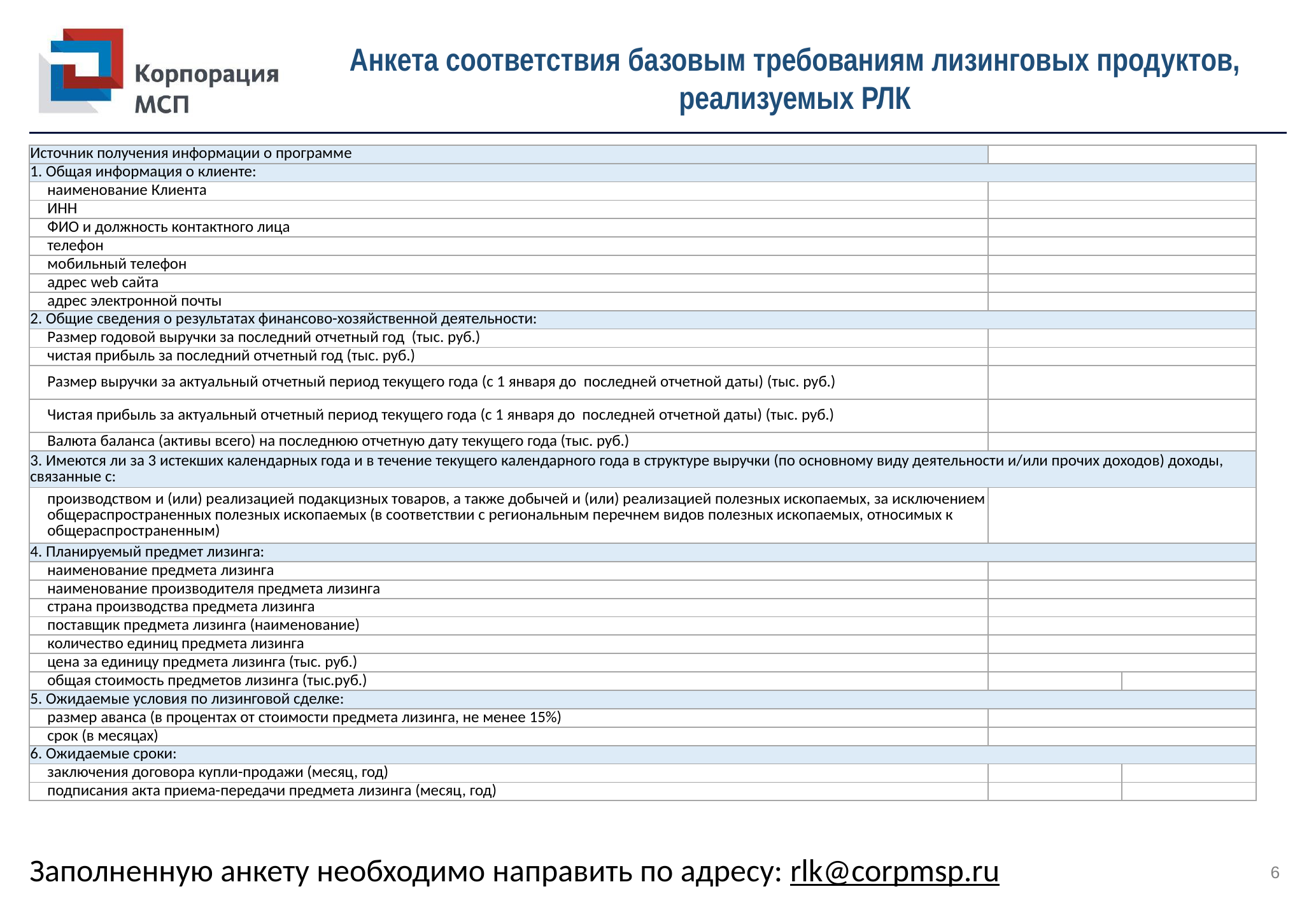

# Анкета соответствия базовым требованиям лизинговых продуктов, реализуемых РЛК
| Источник получения информации о программе |  |  |
| --- | --- | --- |
| 1. Общая информация о клиенте: |  |  |
| наименование Клиента |  |  |
| ИНН |  |  |
| ФИО и должность контактного лица |  |  |
| телефон |  |  |
| мобильный телефон |  |  |
| адрес web сайта |  |  |
| адрес электронной почты |  |  |
| 2. Общие сведения о результатах финансово-хозяйственной деятельности: |  |  |
| Размер годовой выручки за последний отчетный год (тыс. руб.) |  |  |
| чистая прибыль за последний отчетный год (тыс. руб.) |  |  |
| Размер выручки за актуальный отчетный период текущего года (с 1 января до последней отчетной даты) (тыс. руб.) |  |  |
| Чистая прибыль за актуальный отчетный период текущего года (с 1 января до последней отчетной даты) (тыс. руб.) |  |  |
| Валюта баланса (активы всего) на последнюю отчетную дату текущего года (тыс. руб.) |  |  |
| 3. Имеются ли за 3 истекших календарных года и в течение текущего календарного года в структуре выручки (по основному виду деятельности и/или прочих доходов) доходы, связанные с: |  |  |
| производством и (или) реализацией подакцизных товаров, а также добычей и (или) реализацией полезных ископаемых, за исключением общераспространенных полезных ископаемых (в соответствии с региональным перечнем видов полезных ископаемых, относимых к общераспространенным) |  |  |
| 4. Планируемый предмет лизинга: |  |  |
| наименование предмета лизинга |  |  |
| наименование производителя предмета лизинга |  |  |
| страна производства предмета лизинга |  |  |
| поставщик предмета лизинга (наименование) |  |  |
| количество единиц предмета лизинга |  |  |
| цена за единицу предмета лизинга (тыс. руб.) |  |  |
| общая стоимость предметов лизинга (тыс.руб.) |  |  |
| 5. Ожидаемые условия по лизинговой сделке: |  |  |
| размер аванса (в процентах от стоимости предмета лизинга, не менее 15%) |  |  |
| срок (в месяцах) |  |  |
| 6. Ожидаемые сроки: |  |  |
| заключения договора купли-продажи (месяц, год) |  |  |
| подписания акта приема-передачи предмета лизинга (месяц, год) |  |  |
Заполненную анкету необходимо направить по адресу: rlk@corpmsp.ru